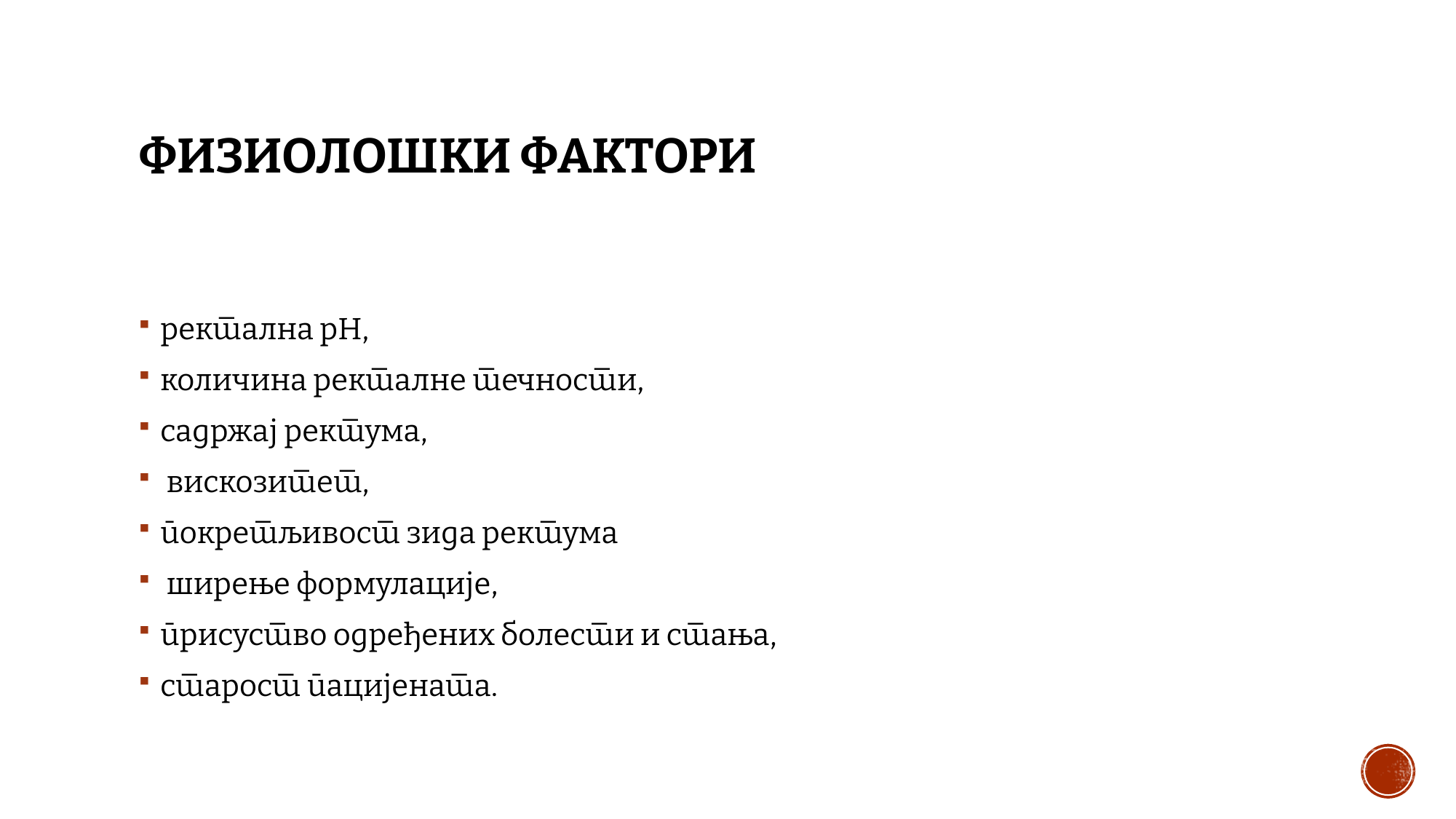

# Физиолошки фактори

ректална pH,
количина ректалне течности,
садржај ректума,
 вискозитет,
покретљивост зида ректума
 ширење формулације,
присуство одређених болести и стања,
старост пацијената.